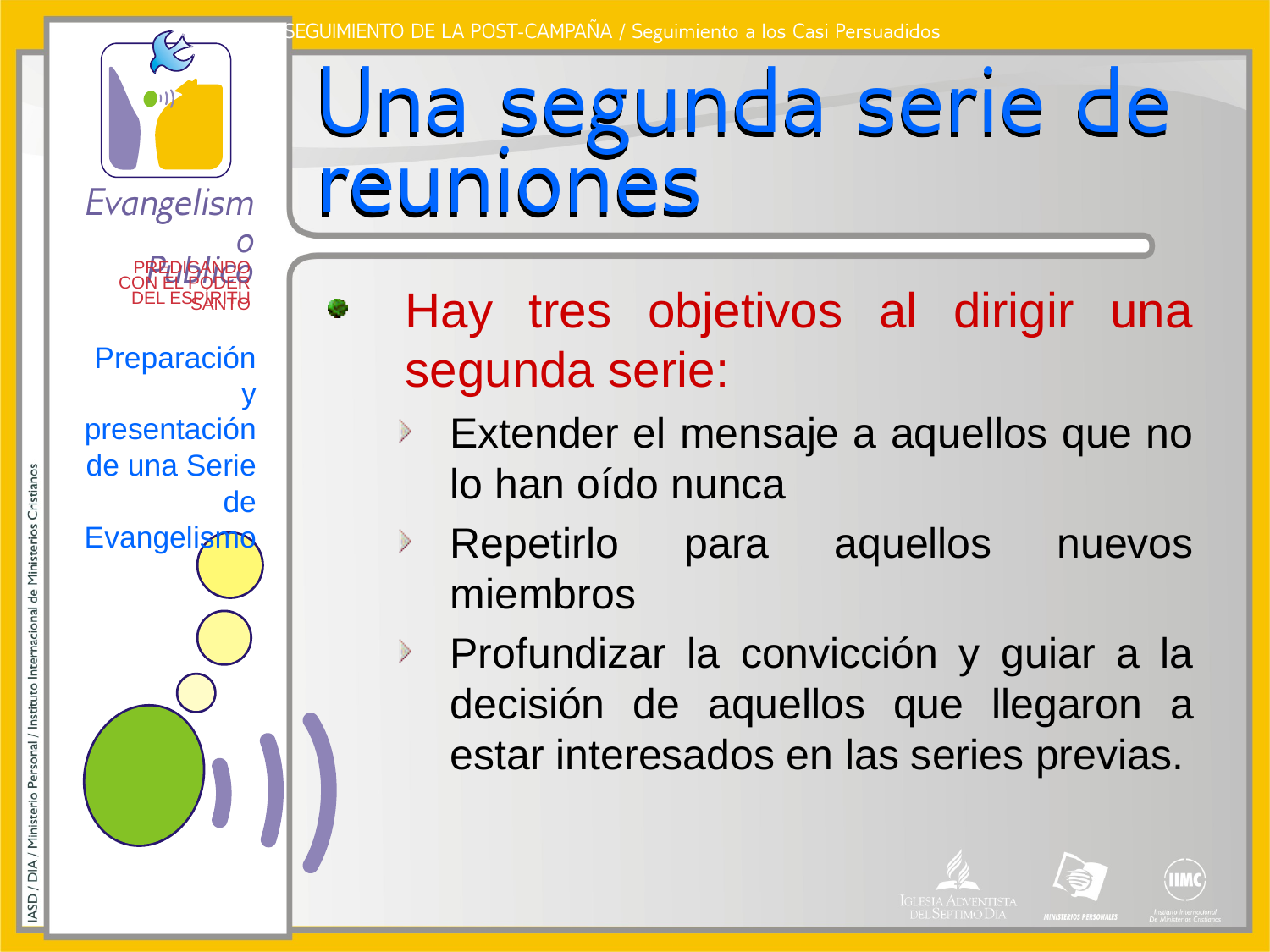

SEGUIMIENTO DE LA POST-CAMPAÑA / Seguimiento a los Casi Persuadidos
# Una segunda serie de reuniones
Hay tres objetivos al dirigir una segunda serie:
Extender el mensaje a aquellos que no lo han oído nunca
Repetirlo para aquellos nuevos miembros
Profundizar la convicción y guiar a la decisión de aquellos que llegaron a estar interesados en las series previas.